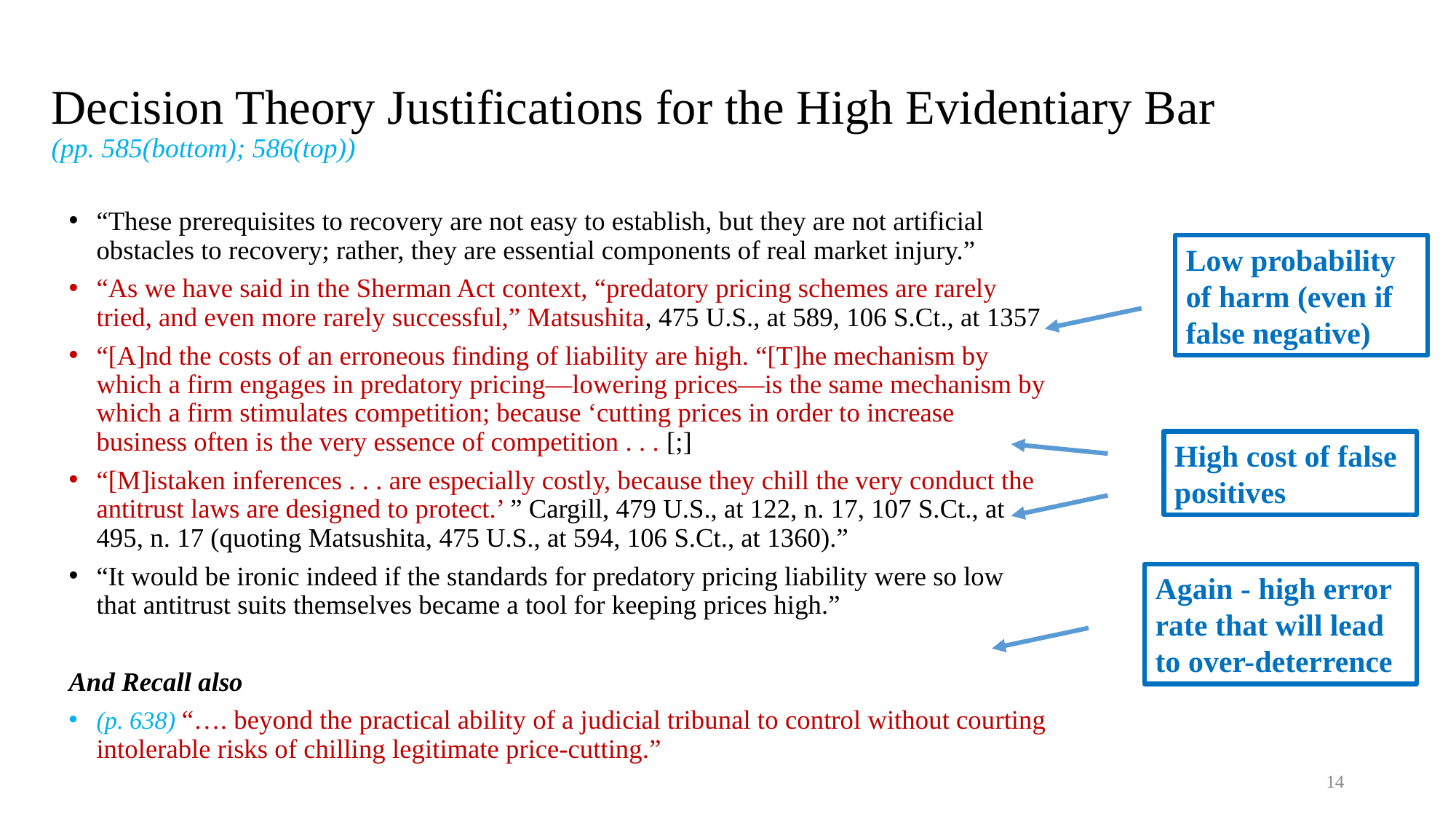

# Decision Theory Justifications for the High Evidentiary Bar (pp. 585(bottom); 586(top))
“These prerequisites to recovery are not easy to establish, but they are not artificial obstacles to recovery; rather, they are essential components of real market injury.”
“As we have said in the Sherman Act context, “predatory pricing schemes are rarely tried, and even more rarely successful,” Matsushita, 475 U.S., at 589, 106 S.Ct., at 1357
“[A]nd the costs of an erroneous finding of liability are high. “[T]he mechanism by which a firm engages in predatory pricing—lowering prices—is the same mechanism by which a firm stimulates competition; because ‘cutting prices in order to increase business often is the very essence of competition . . . [;]
“[M]istaken inferences . . . are especially costly, because they chill the very conduct the antitrust laws are designed to protect.’ ” Cargill, 479 U.S., at 122, n. 17, 107 S.Ct., at 495, n. 17 (quoting Matsushita, 475 U.S., at 594, 106 S.Ct., at 1360).”
“It would be ironic indeed if the standards for predatory pricing liability were so low that antitrust suits themselves became a tool for keeping prices high.”

And Recall also
(p. 638) “…. beyond the practical ability of a judicial tribunal to control without courting intolerable risks of chilling legitimate price-cutting.”
Low probability of harm (even if false negative)
High cost of false positives
Again - high error rate that will lead to over-deterrence
14